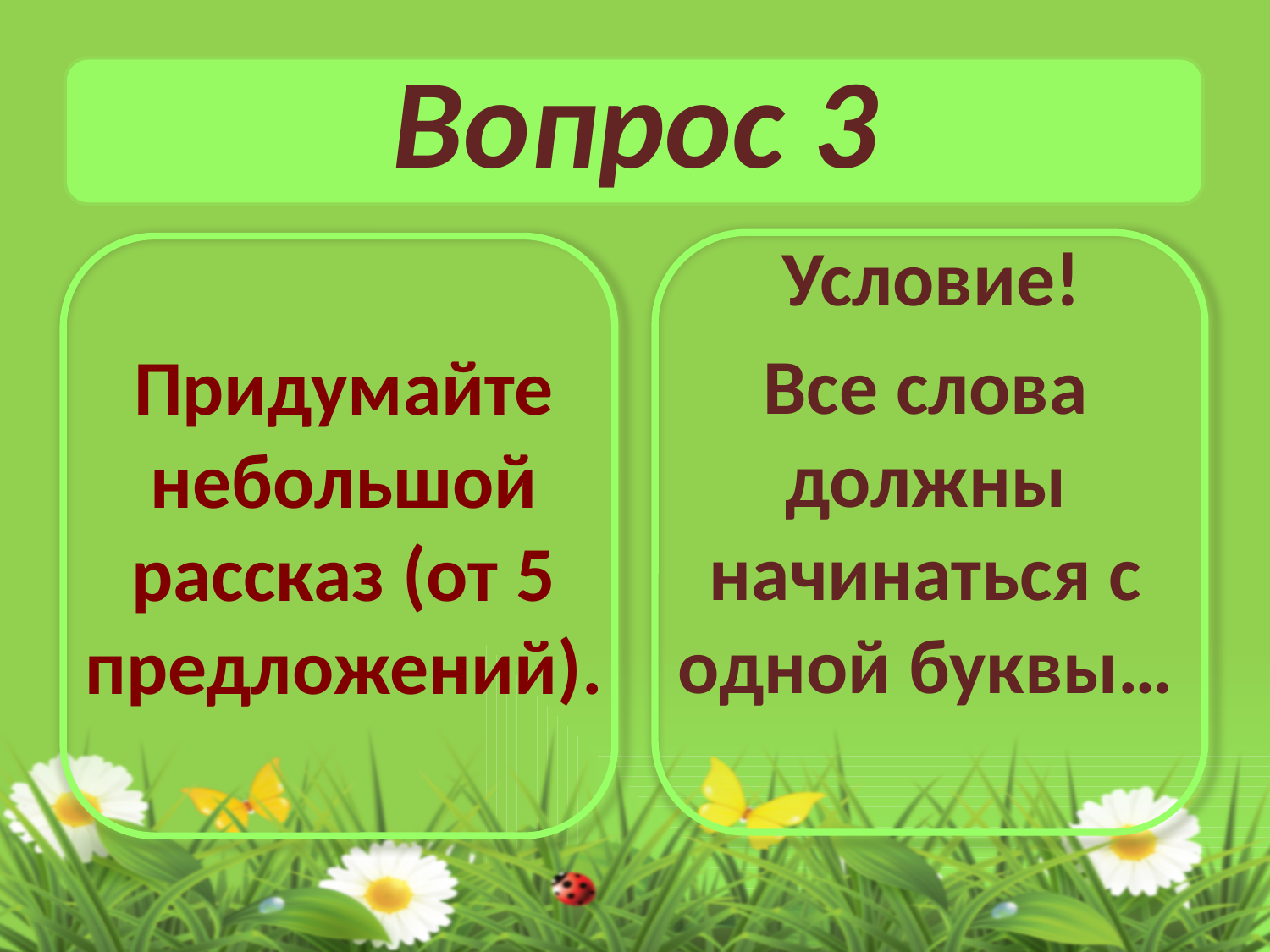

# Вопрос 3

Придумайте небольшой рассказ (от 5 предложений).
 Условие!
Все слова должны начинаться с одной буквы…